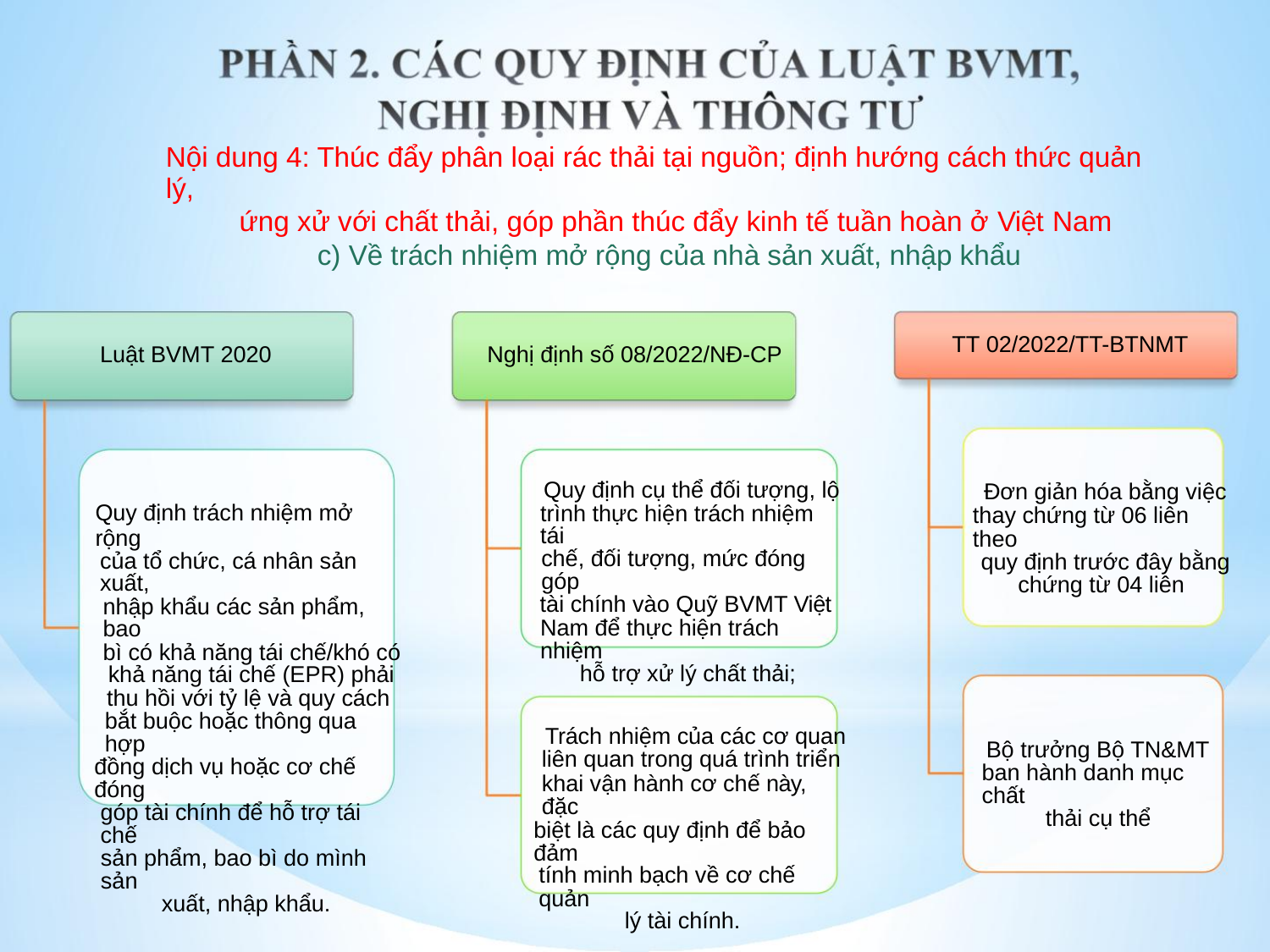

Nội dung 4: Thúc đẩy phân loại rác thải tại nguồn; định hướng cách thức quản lý,
ứng xử với chất thải, góp phần thúc đẩy kinh tế tuần hoàn ở Việt Nam
c) Về trách nhiệm mở rộng của nhà sản xuất, nhập khẩu
TT 02/2022/TT-BTNMT
Luật BVMT 2020
Nghị định số 08/2022/NĐ-CP
Quy định cụ thể đối tượng, lộ
trình thực hiện trách nhiệm tái
chế, đối tượng, mức đóng góp
tài chính vào Quỹ BVMT Việt
Nam để thực hiện trách nhiệm
hỗ trợ xử lý chất thải;
Đơn giản hóa bằng việc
thay chứng từ 06 liên theo
quy định trước đây bằng
chứng từ 04 liên
Quy định trách nhiệm mở rộng
của tổ chức, cá nhân sản xuất,
nhập khẩu các sản phẩm, bao
bì có khả năng tái chế/khó có
khả năng tái chế (EPR) phải
thu hồi với tỷ lệ và quy cách
bắt buộc hoặc thông qua hợp
đồng dịch vụ hoặc cơ chế đóng
góp tài chính để hỗ trợ tái chế
sản phẩm, bao bì do mình sản
xuất, nhập khẩu.
Trách nhiệm của các cơ quan
liên quan trong quá trình triển
khai vận hành cơ chế này, đặc
biệt là các quy định để bảo đảm
tính minh bạch về cơ chế quản
lý tài chính.
Bộ trưởng Bộ TN&MT
ban hành danh mục chất
thải cụ thể